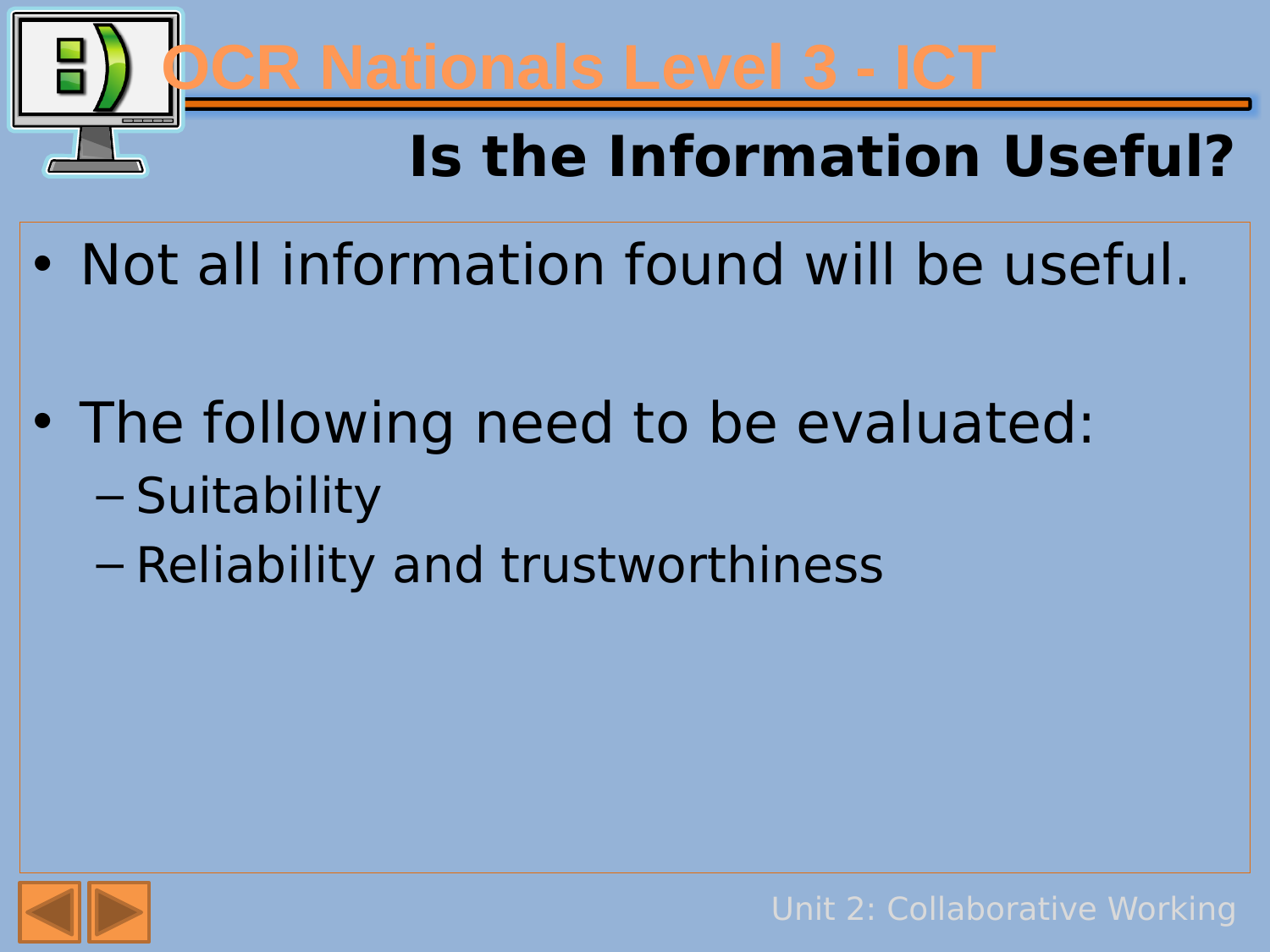

# Is the Information Useful?
Not all information found will be useful.

The following need to be evaluated:
Suitability
Reliability and trustworthiness